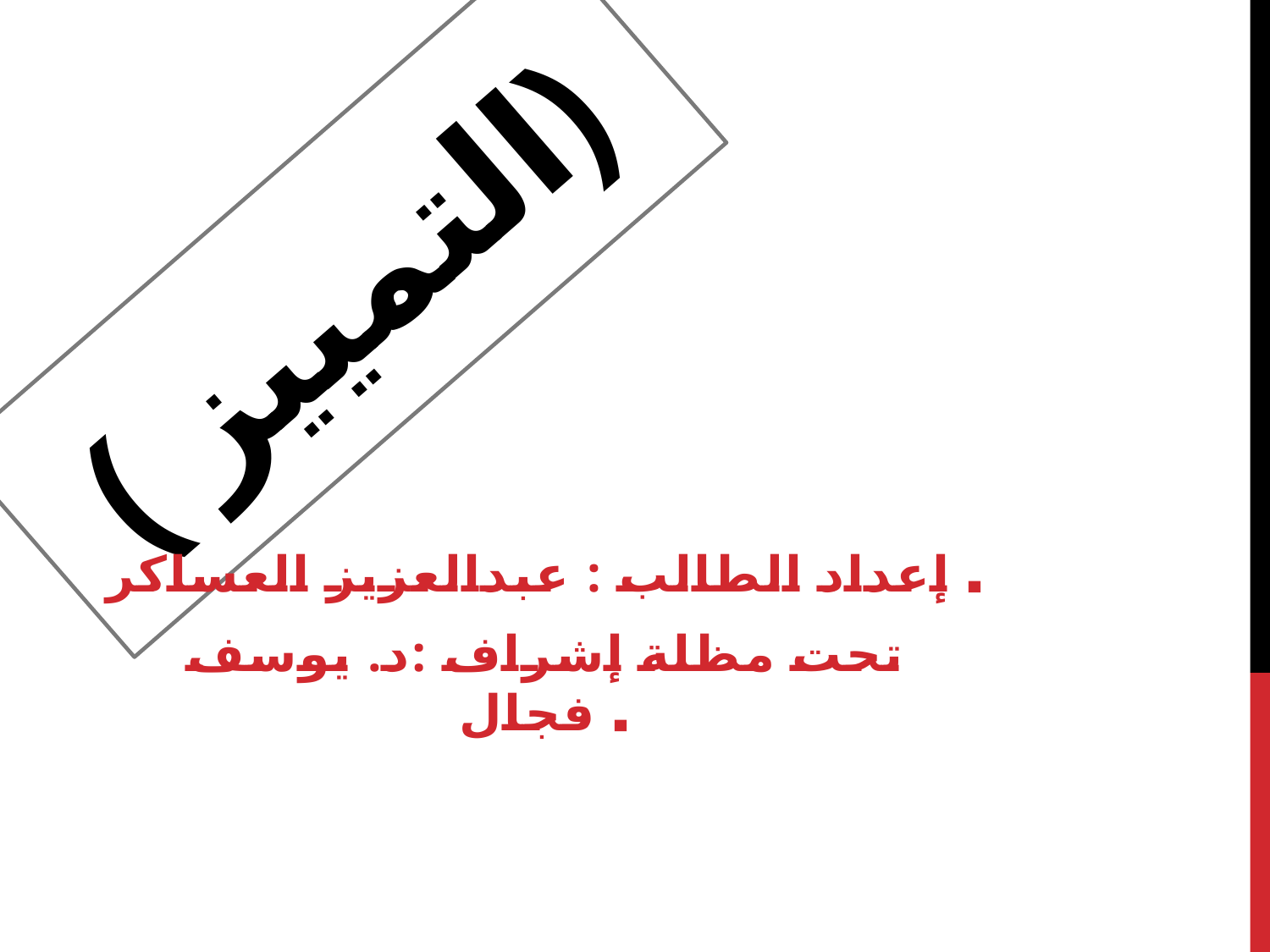

# ( التمييز)
إعداد الطالب : عبدالعزيز العساكر .
تحت مظلة إشراف :د. يوسف فجال .